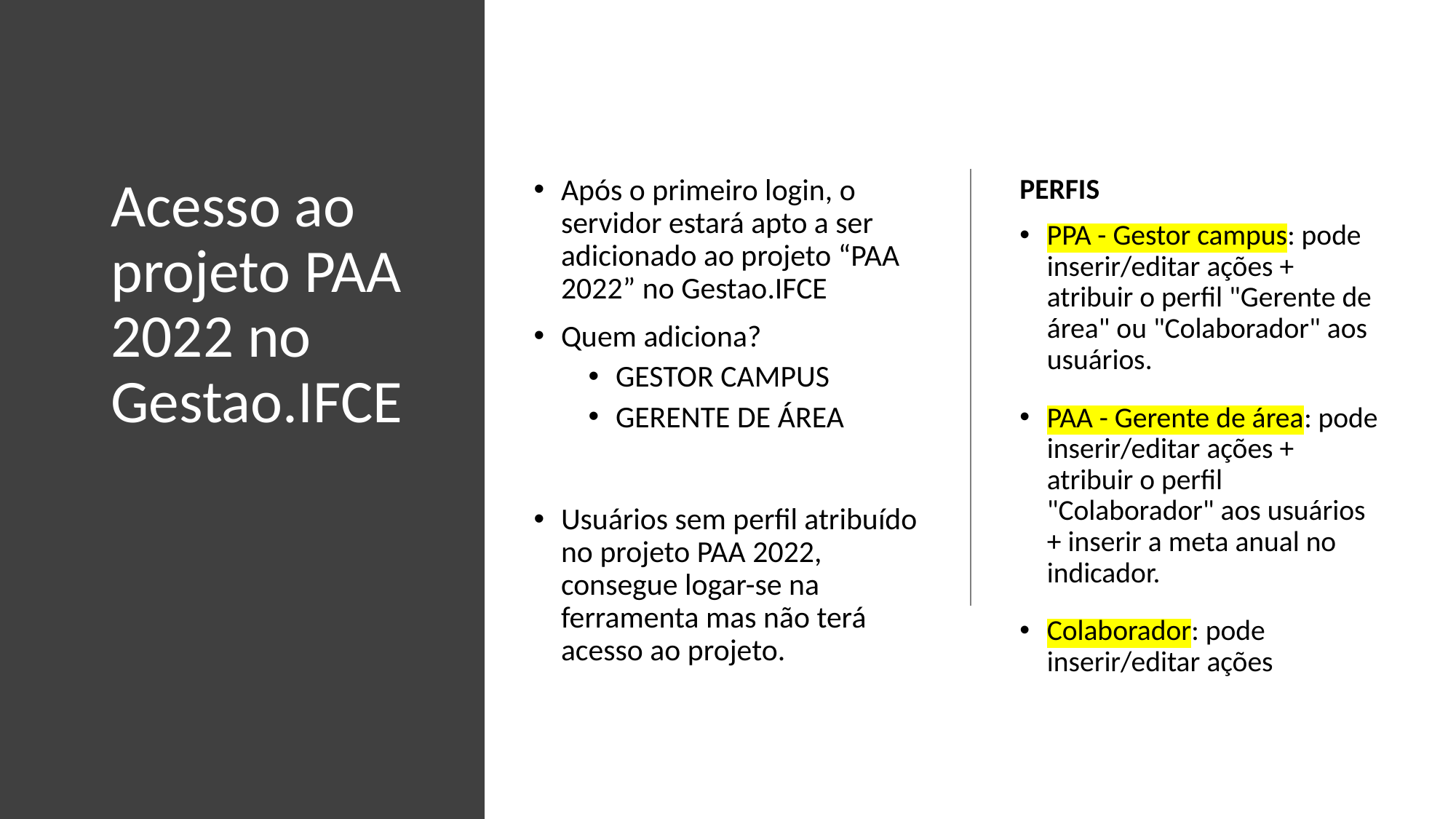

# Acesso ao projeto PAA 2022 no Gestao.IFCE
Após o primeiro login, o servidor estará apto a ser adicionado ao projeto “PAA 2022” no Gestao.IFCE
Quem adiciona?
GESTOR CAMPUS
GERENTE DE ÁREA

Usuários sem perfil atribuído no projeto PAA 2022, consegue logar-se na ferramenta mas não terá acesso ao projeto.

PERFIS
PPA - Gestor campus: pode inserir/editar ações + atribuir o perfil "Gerente de área" ou "Colaborador" aos usuários.
PAA - Gerente de área: pode inserir/editar ações + atribuir o perfil "Colaborador" aos usuários + inserir a meta anual no indicador.
Colaborador: pode inserir/editar ações